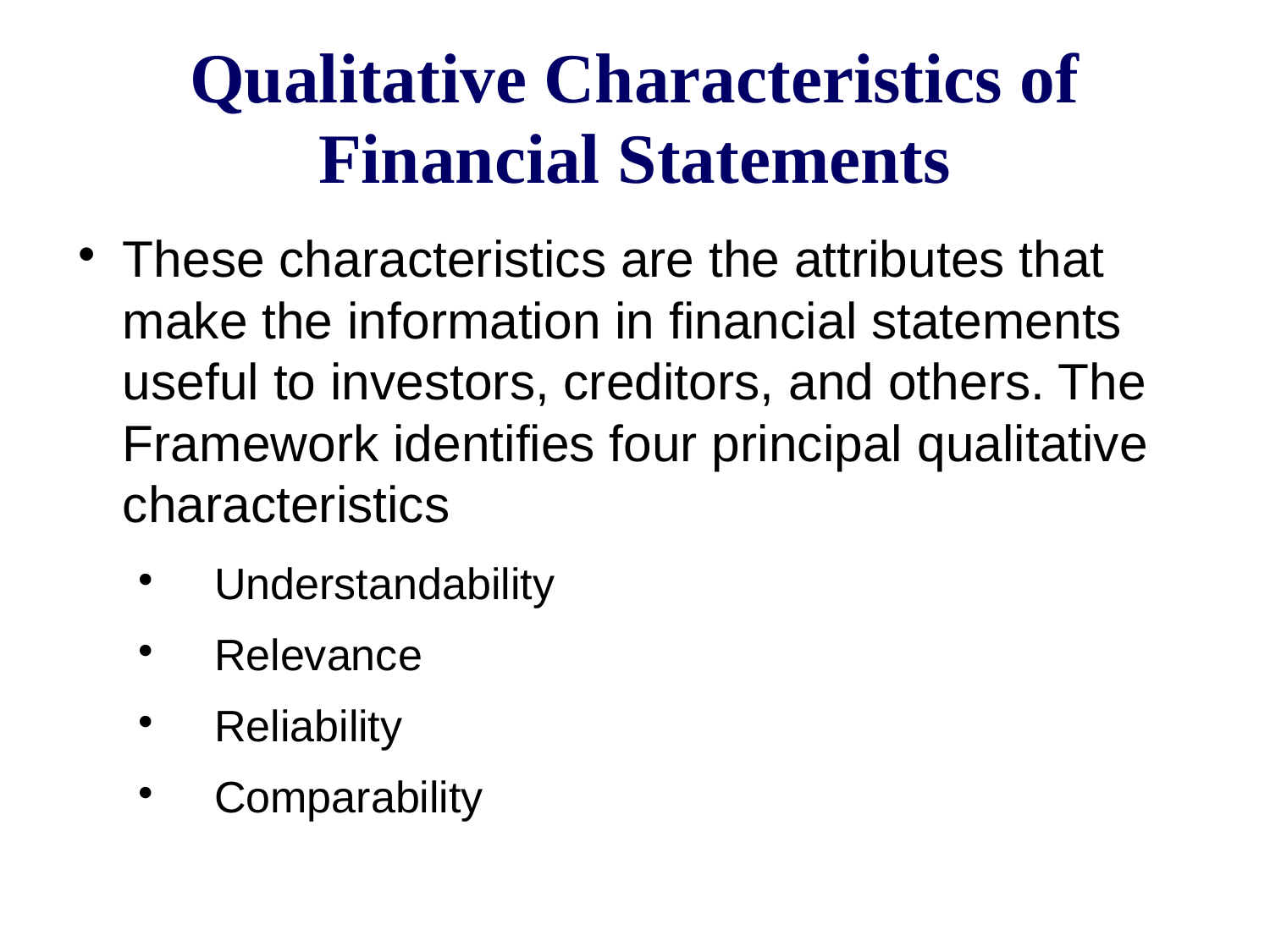

Qualitative Characteristics of Financial Statements
These characteristics are the attributes that make the information in financial statements useful to investors, creditors, and others. The Framework identifies four principal qualitative characteristics
Understandability
Relevance
Reliability
Comparability